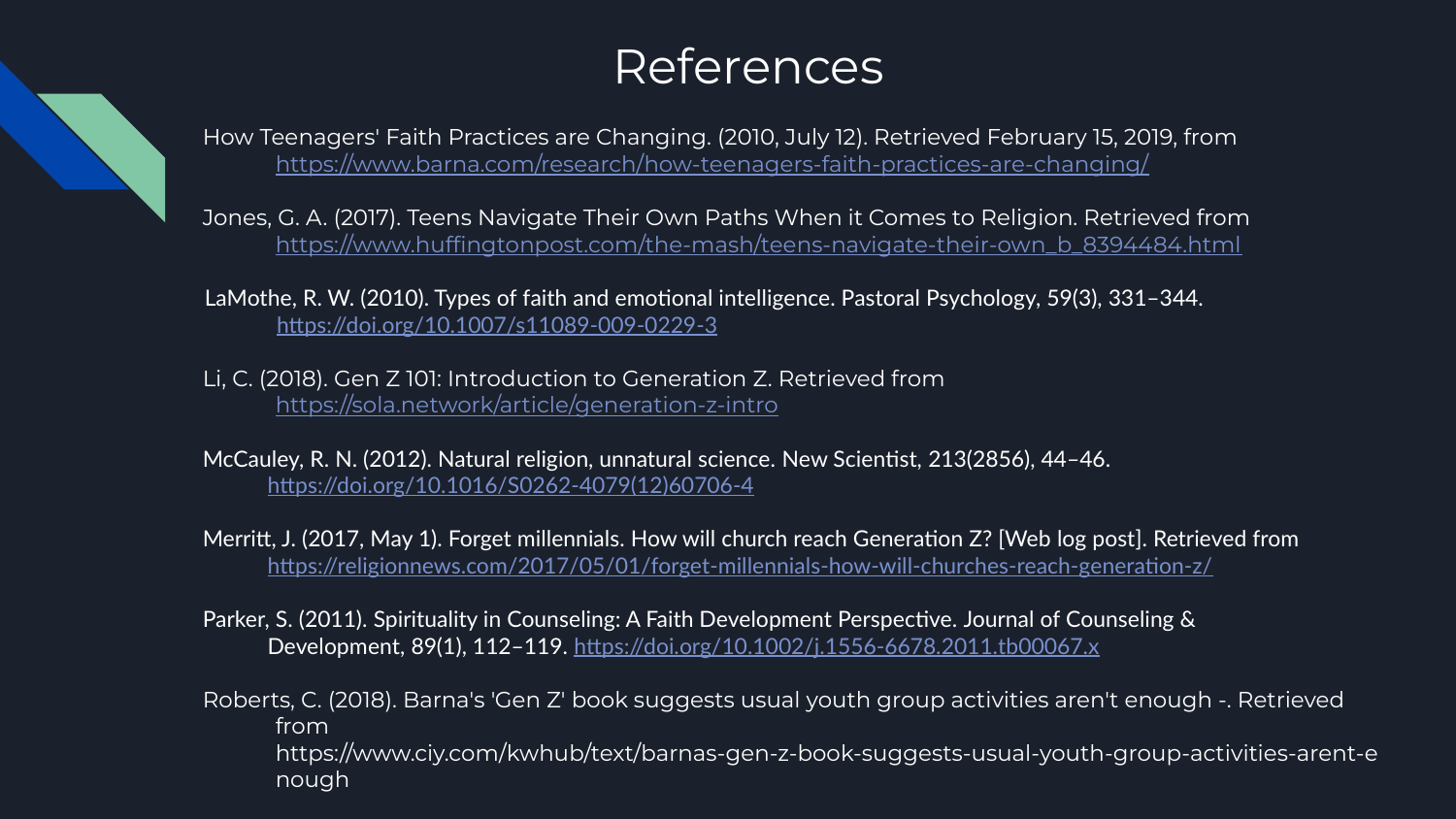

# References
How Teenagers' Faith Practices are Changing. (2010, July 12). Retrieved February 15, 2019, from
https://www.barna.com/research/how-teenagers-faith-practices-are-changing/

Jones, G. A. (2017). Teens Navigate Their Own Paths When it Comes to Religion. Retrieved from
https://www.huffingtonpost.com/the-mash/teens-navigate-their-own_b_8394484.html

LaMothe, R. W. (2010). Types of faith and emotional intelligence. Pastoral Psychology, 59(3), 331–344. https://doi.org/10.1007/s11089-009-0229-3

Li, C. (2018). Gen Z 101: Introduction to Generation Z. Retrieved from
https://sola.network/article/generation-z-intro

McCauley, R. N. (2012). Natural religion, unnatural science. New Scientist, 213(2856), 44–46. https://doi.org/10.1016/S0262-4079(12)60706-4

Merritt, J. (2017, May 1). Forget millennials. How will church reach Generation Z? [Web log post]. Retrieved from https://religionnews.com/2017/05/01/forget-millennials-how-will-churches-reach-generation-z/

Parker, S. (2011). Spirituality in Counseling: A Faith Development Perspective. Journal of Counseling & Development, 89(1), 112–119. https://doi.org/10.1002/j.1556-6678.2011.tb00067.x

Roberts, C. (2018). Barna's 'Gen Z' book suggests usual youth group activities aren't enough -. Retrieved
from
https://www.ciy.com/kwhub/text/barnas-gen-z-book-suggests-usual-youth-group-activities-arent-e
nough